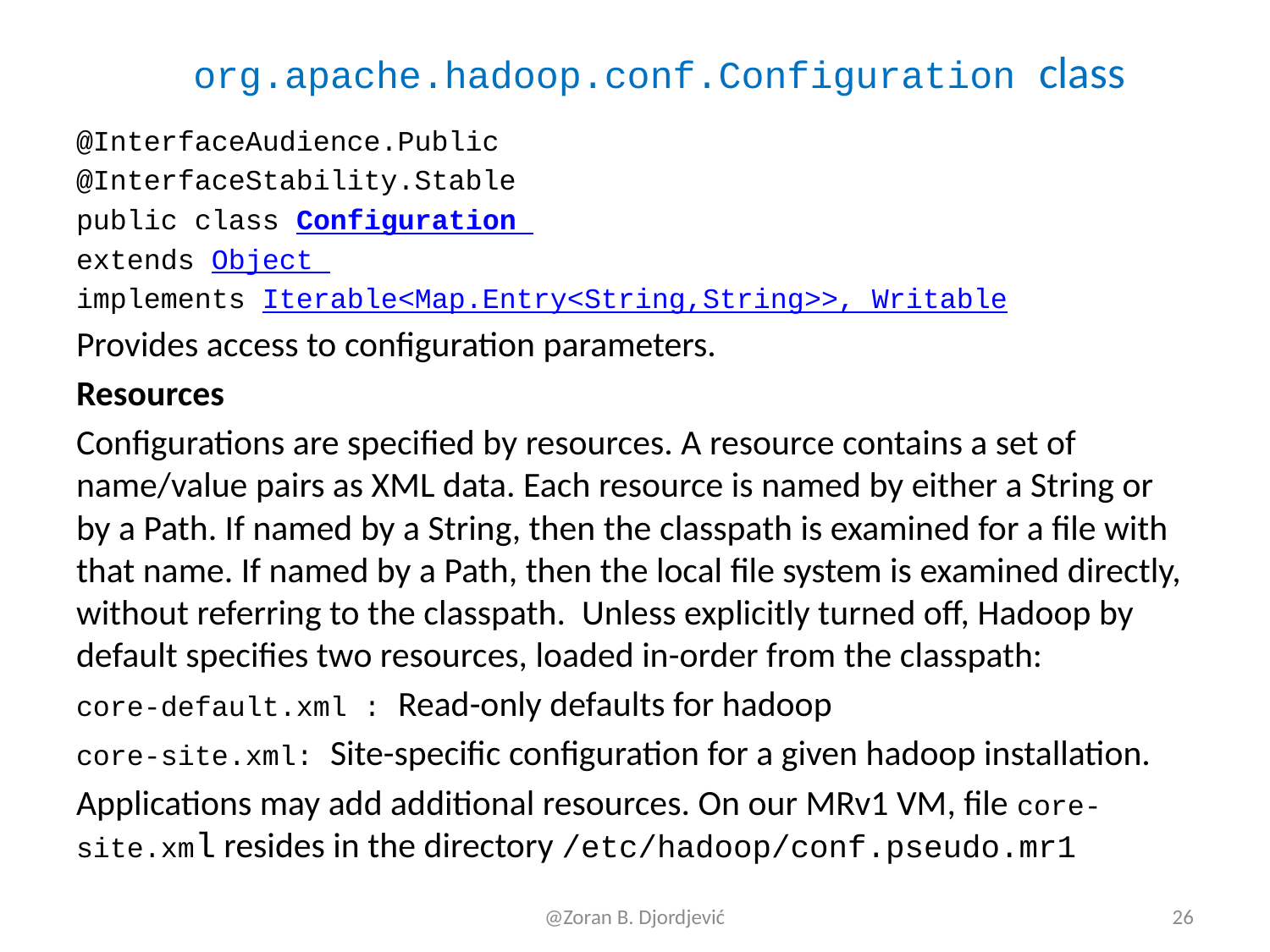

# org.apache.hadoop.conf.Configuration class
@InterfaceAudience.Public
@InterfaceStability.Stable
public class Configuration
extends Object
implements Iterable<Map.Entry<String,String>>, Writable
Provides access to configuration parameters.
Resources
Configurations are specified by resources. A resource contains a set of name/value pairs as XML data. Each resource is named by either a String or by a Path. If named by a String, then the classpath is examined for a file with that name. If named by a Path, then the local file system is examined directly, without referring to the classpath.  Unless explicitly turned off, Hadoop by default specifies two resources, loaded in-order from the classpath:
core-default.xml : Read-only defaults for hadoop
core-site.xml: Site-specific configuration for a given hadoop installation.
Applications may add additional resources. On our MRv1 VM, file core-site.xml resides in the directory /etc/hadoop/conf.pseudo.mr1
@Zoran B. Djordjević
26